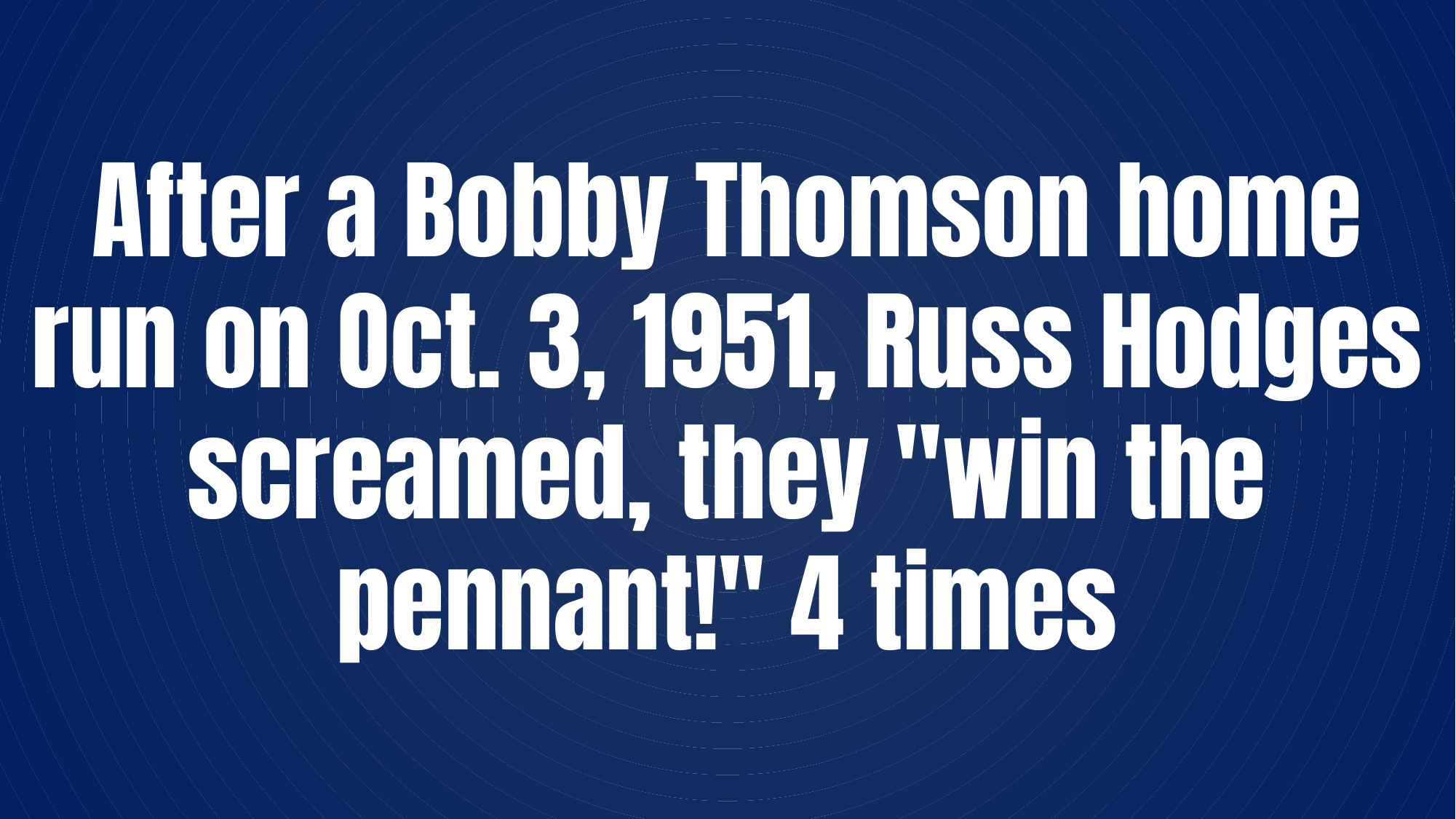

After a Bobby Thomson home run on Oct. 3, 1951, Russ Hodges screamed, they "win the pennant!" 4 times